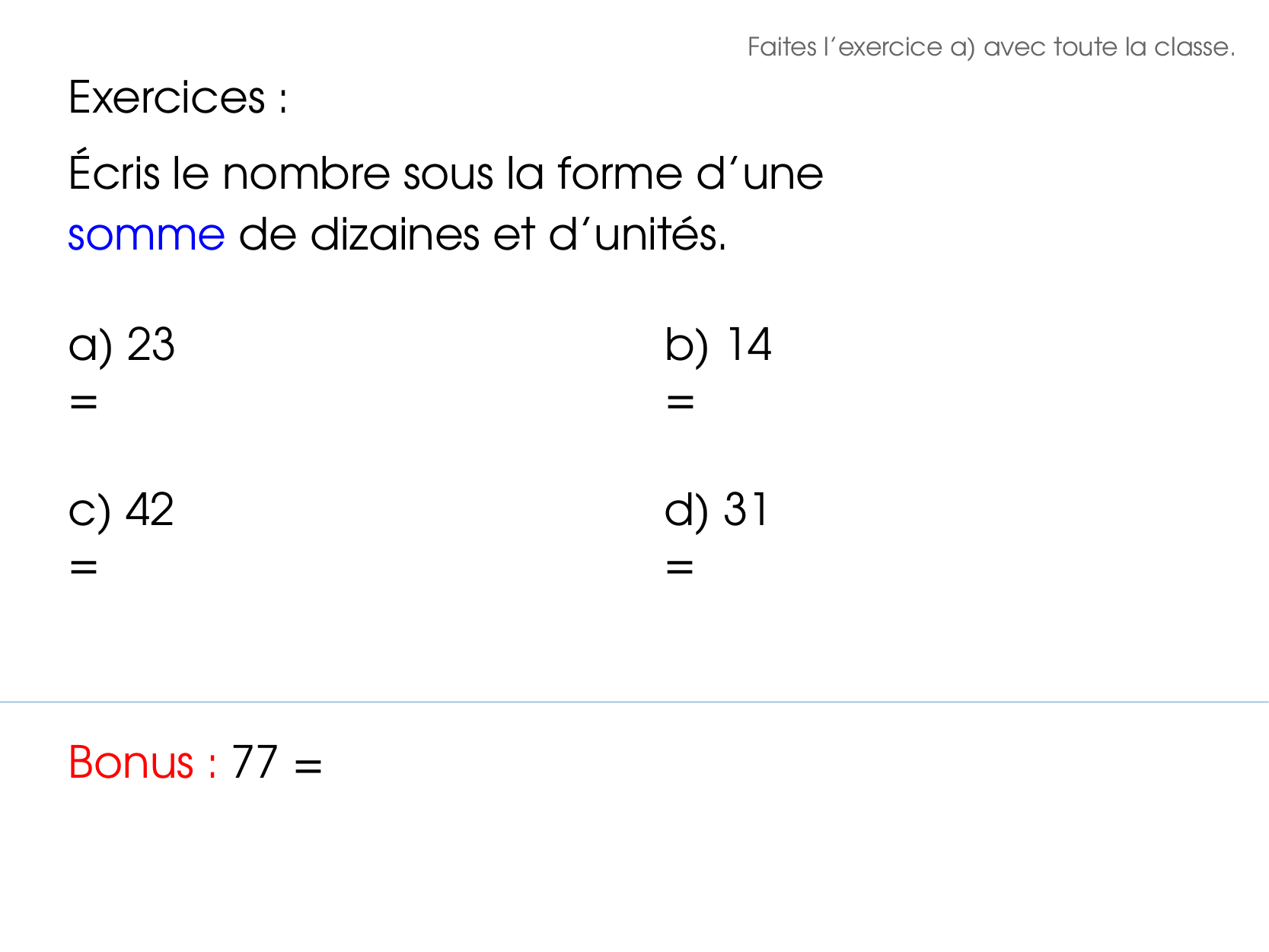

Faites l’exercice a) avec toute la classe.
Exercices :
Écris le nombre sous la forme d’une somme de dizaines et d’unités.
a) 23 =
b) 14 =
c) 42 =
d) 31 =
Bonus : 77 =